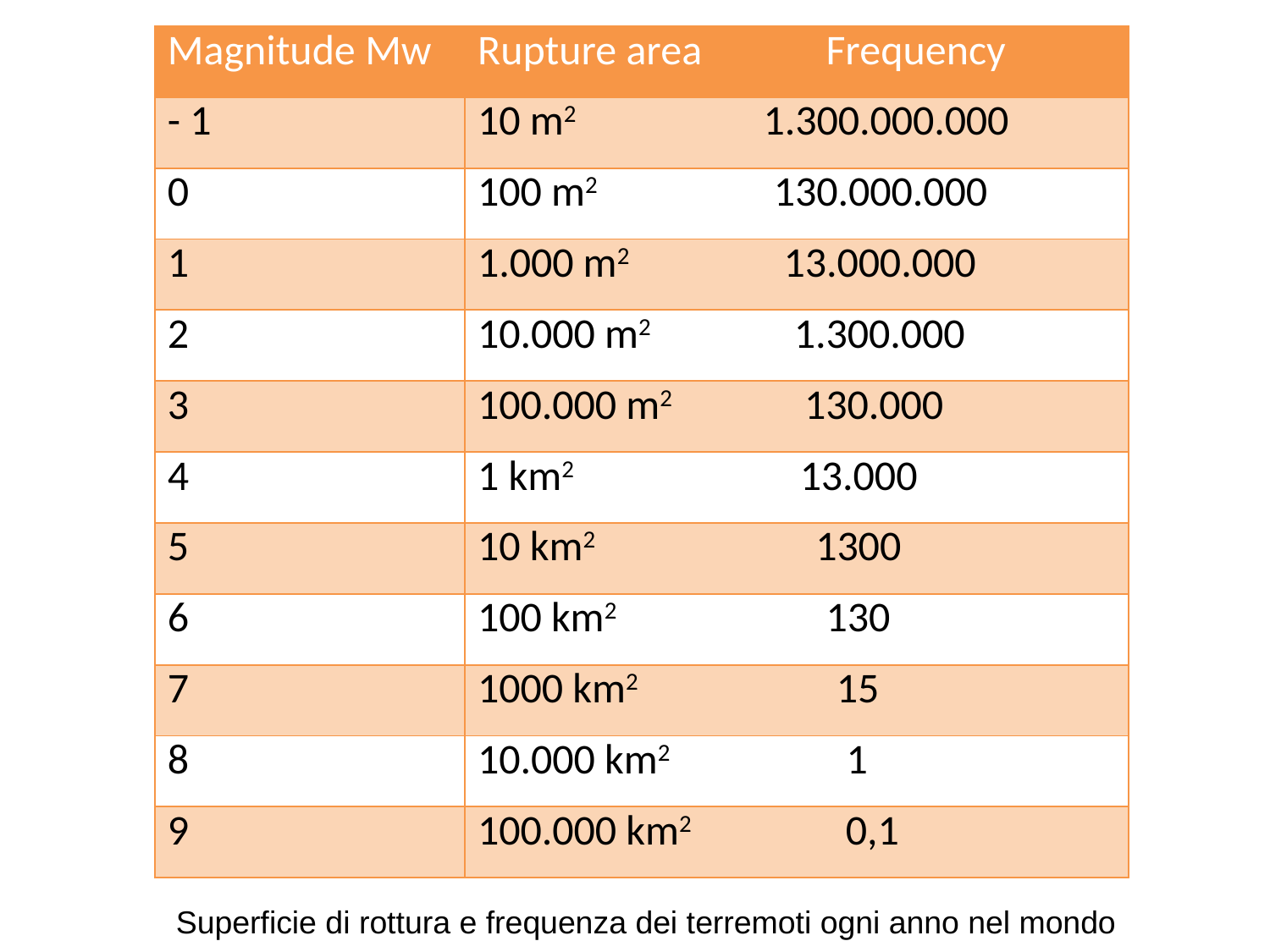

| Magnitude Mw | Rupture area Frequency |
| --- | --- |
| - 1 | 10 m2 1.300.000.000 |
| 0 | 100 m2 130.000.000 |
| 1 | 1.000 m2 13.000.000 |
| 2 | 10.000 m2 1.300.000 |
| 3 | 100.000 m2 130.000 |
| 4 | 1 km2 13.000 |
| 5 | 10 km2 1300 |
| 6 | 100 km2 130 |
| 7 | 1000 km2 15 |
| 8 | 10.000 km2 1 |
| 9 | 100.000 km2 0,1 |
Superficie di rottura e frequenza dei terremoti ogni anno nel mondo